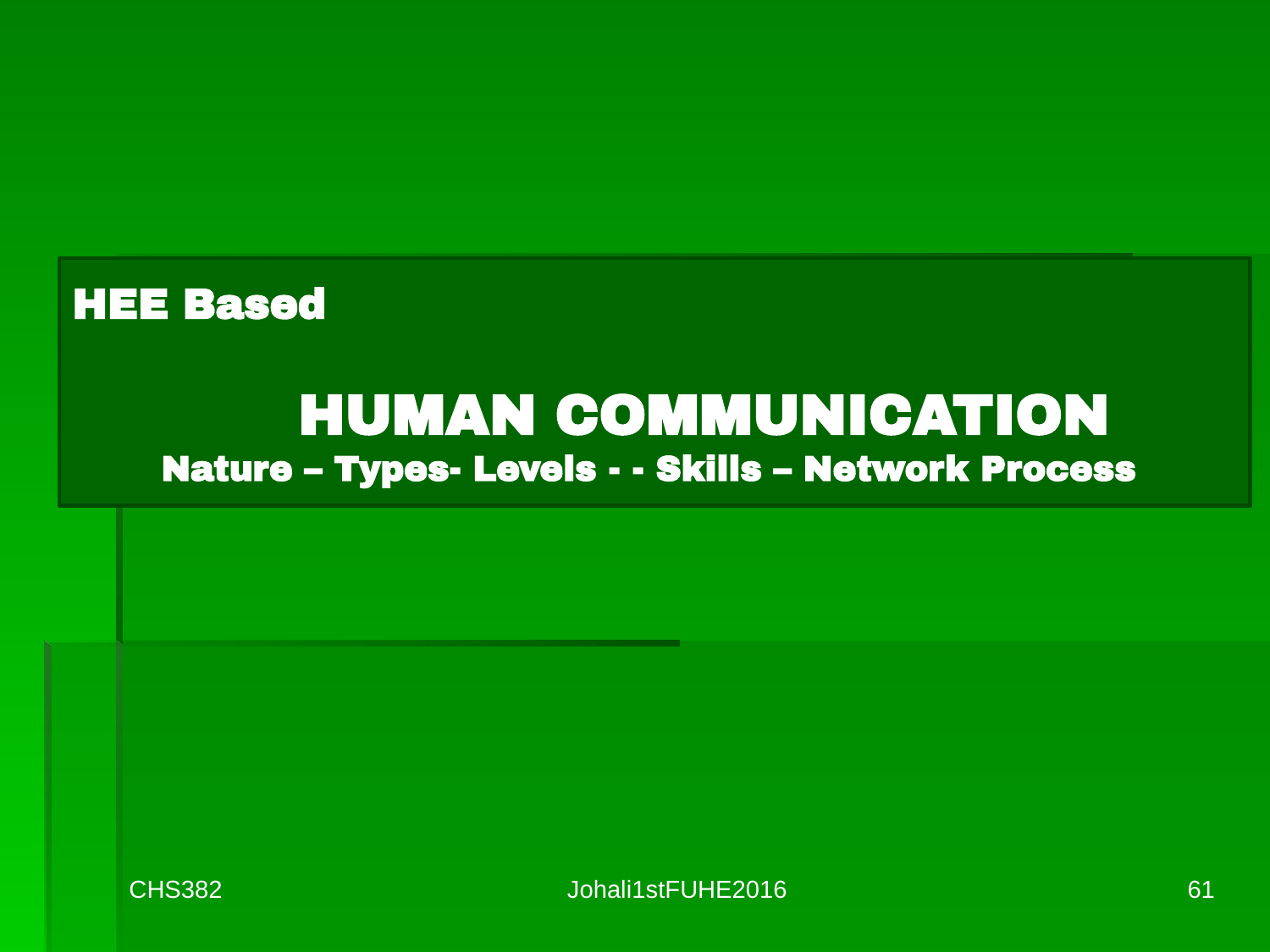

HEE Based

            HUMAN COMMUNICATION
Nature – Types- Levels - - Skills – Network Process
CHS382
Johali1stFUHE2016
61